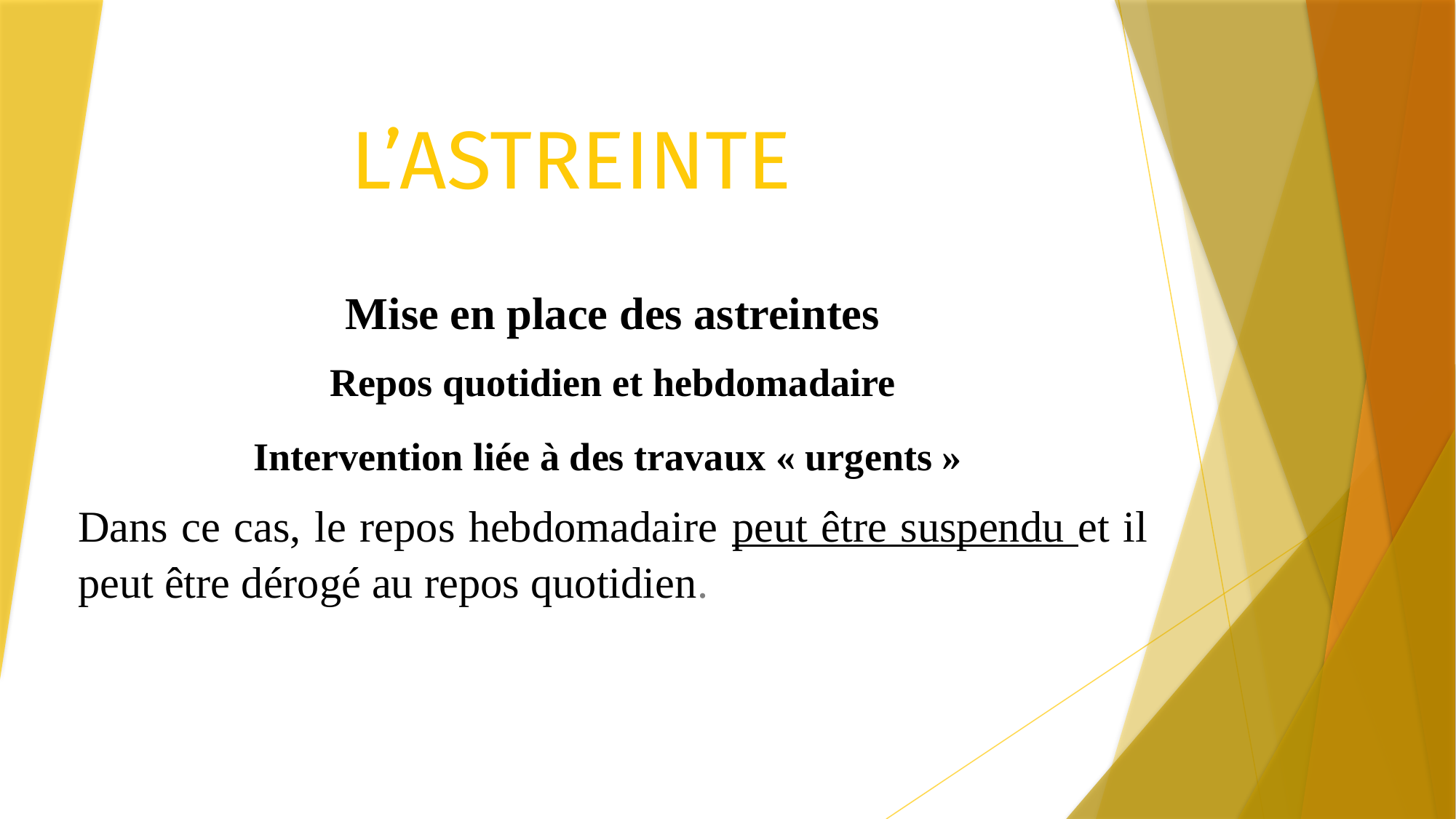

# L’ASTREINTE

Mise en place des astreintes
Repos quotidien et hebdomadaire
Intervention liée à des travaux « urgents »
Dans ce cas, le repos hebdomadaire peut être suspendu et il peut être dérogé au repos quotidien.